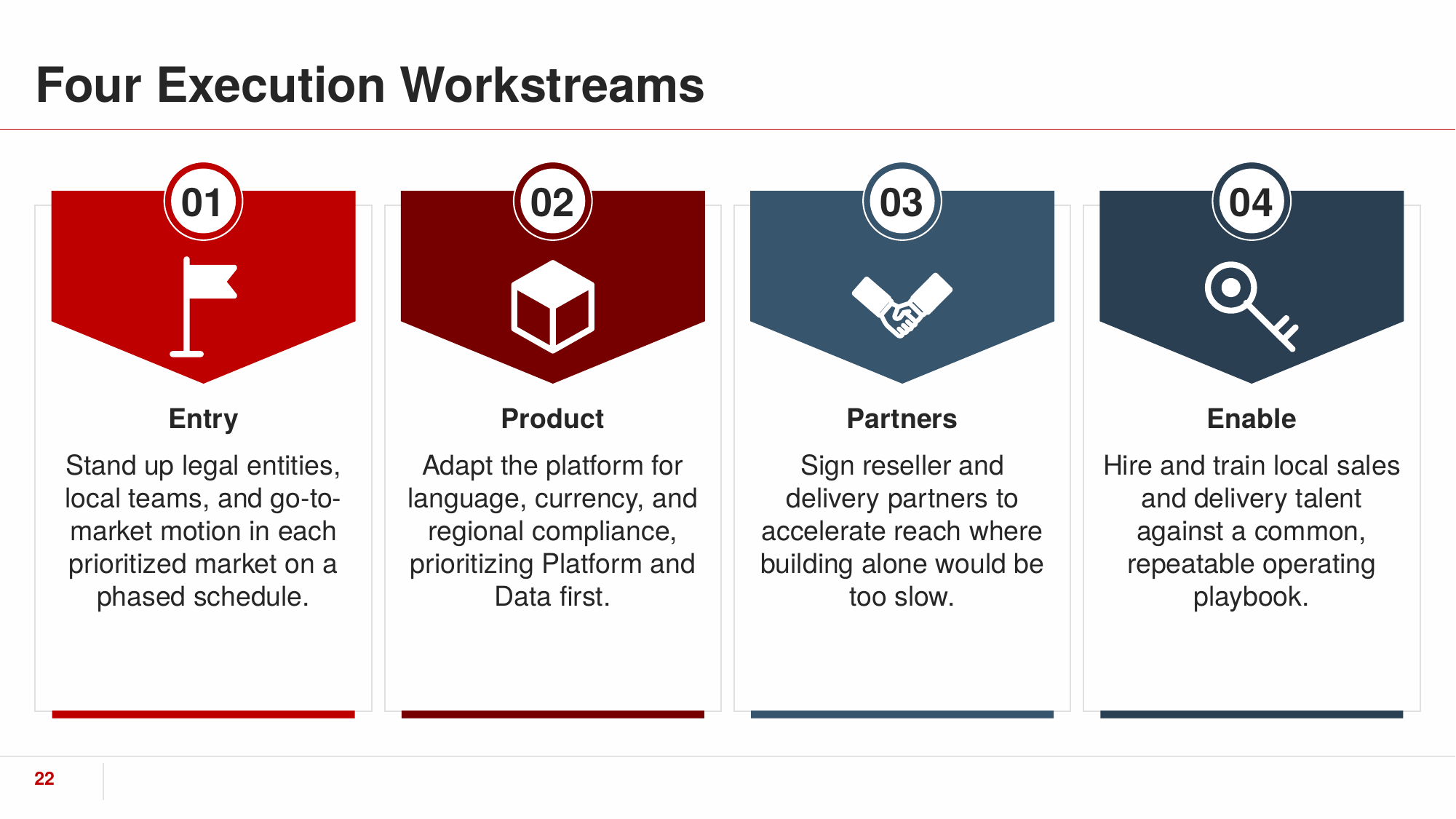

# Four Execution Workstreams

01

02

03

04

Entry
Product
Partners
Enable
Stand up legal entities, local teams, and go-to-market motion in each prioritized market on a phased schedule.
Adapt the platform for language, currency, and regional compliance, prioritizing Platform and Data first.
Sign reseller and delivery partners to accelerate reach where building alone would be too slow.
Hire and train local sales and delivery talent against a common, repeatable operating playbook.

22